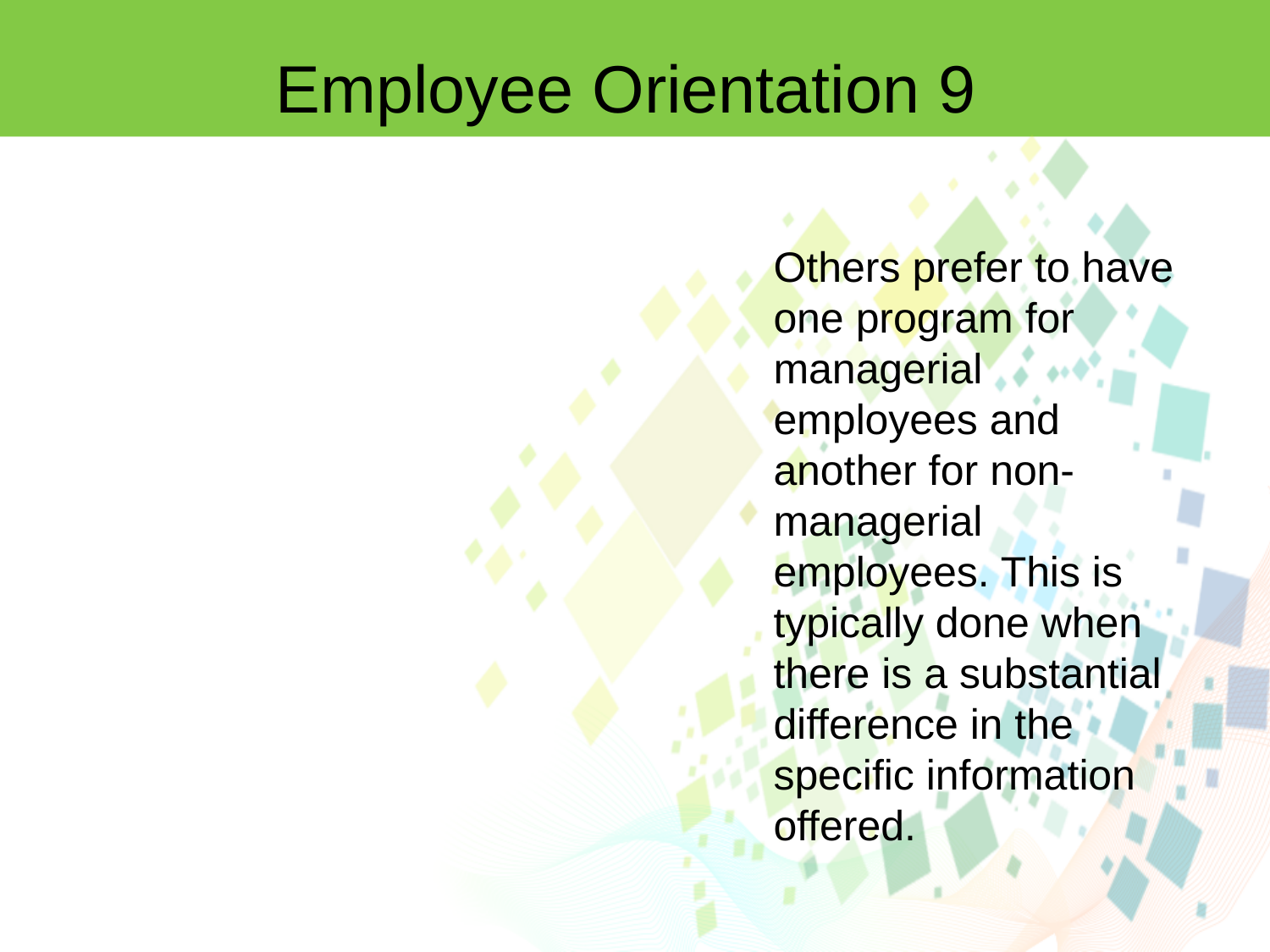

Employee Orientation 9
Others prefer to have one program for managerial employees and another for non-managerial employees. This is typically done when there is a substantial difference in the specific information offered.